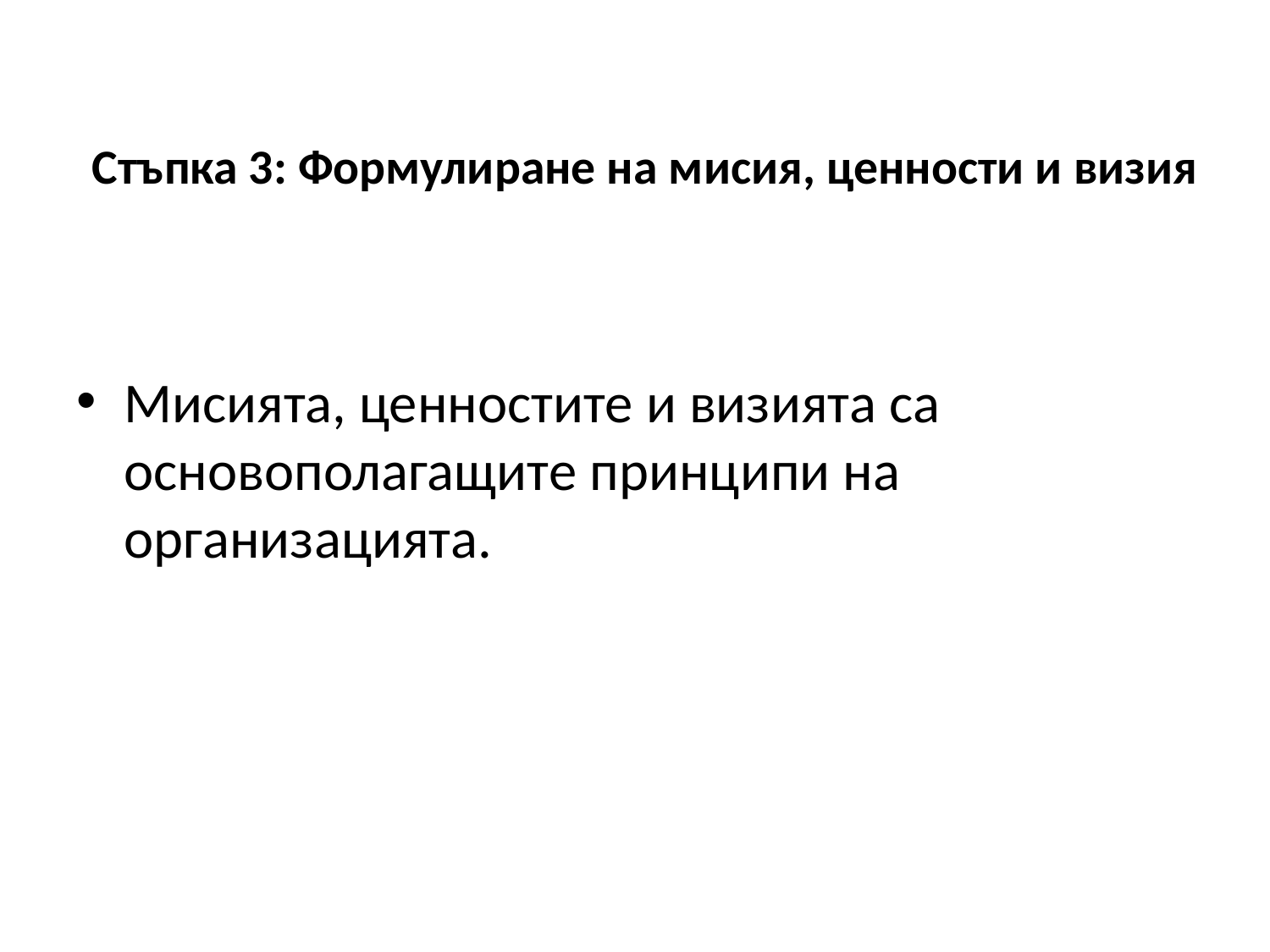

# Стъпка 3: Формулиране на мисия, ценности и визия
Мисията, ценностите и визията са основополагащите принципи на организацията.